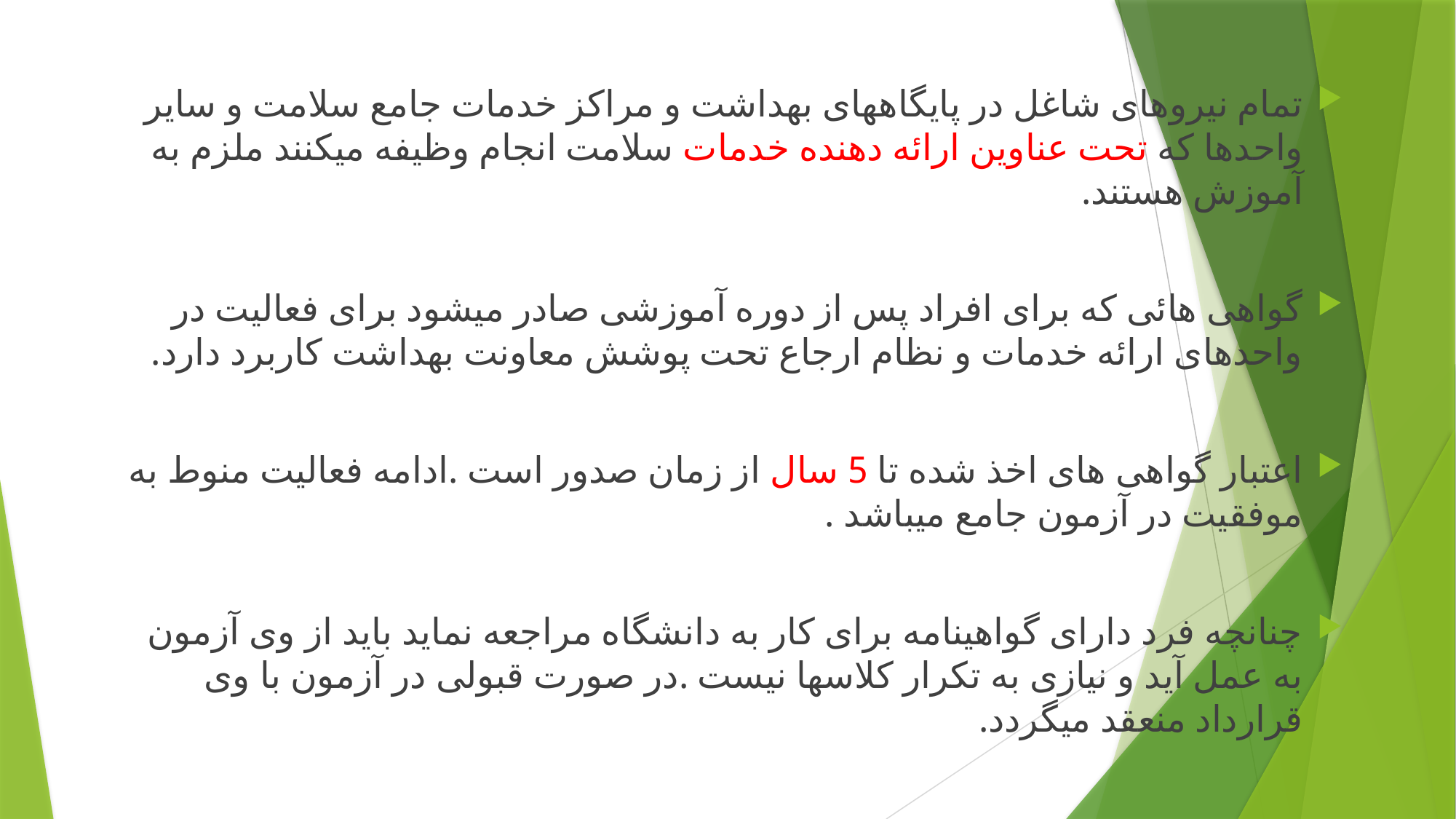

تمام نیروهای شاغل در پایگاههای بهداشت و مراکز خدمات جامع سلامت و سایر واحدها که تحت عناوین ارائه دهنده خدمات سلامت انجام وظیفه میکنند ملزم به آموزش هستند.

گواهی هائی که برای افراد پس از دوره آموزشی صادر میشود برای فعالیت در واحدهای ارائه خدمات و نظام ارجاع تحت پوشش معاونت بهداشت کاربرد دارد.

اعتبار گواهی های اخذ شده تا 5 سال از زمان صدور است .ادامه فعالیت منوط به موفقیت در آزمون جامع میباشد .

چنانچه فرد دارای گواهینامه برای کار به دانشگاه مراجعه نماید باید از وی آزمون به عمل آید و نیازی به تکرار کلاسها نیست .در صورت قبولی در آزمون با وی قرارداد منعقد میگردد.